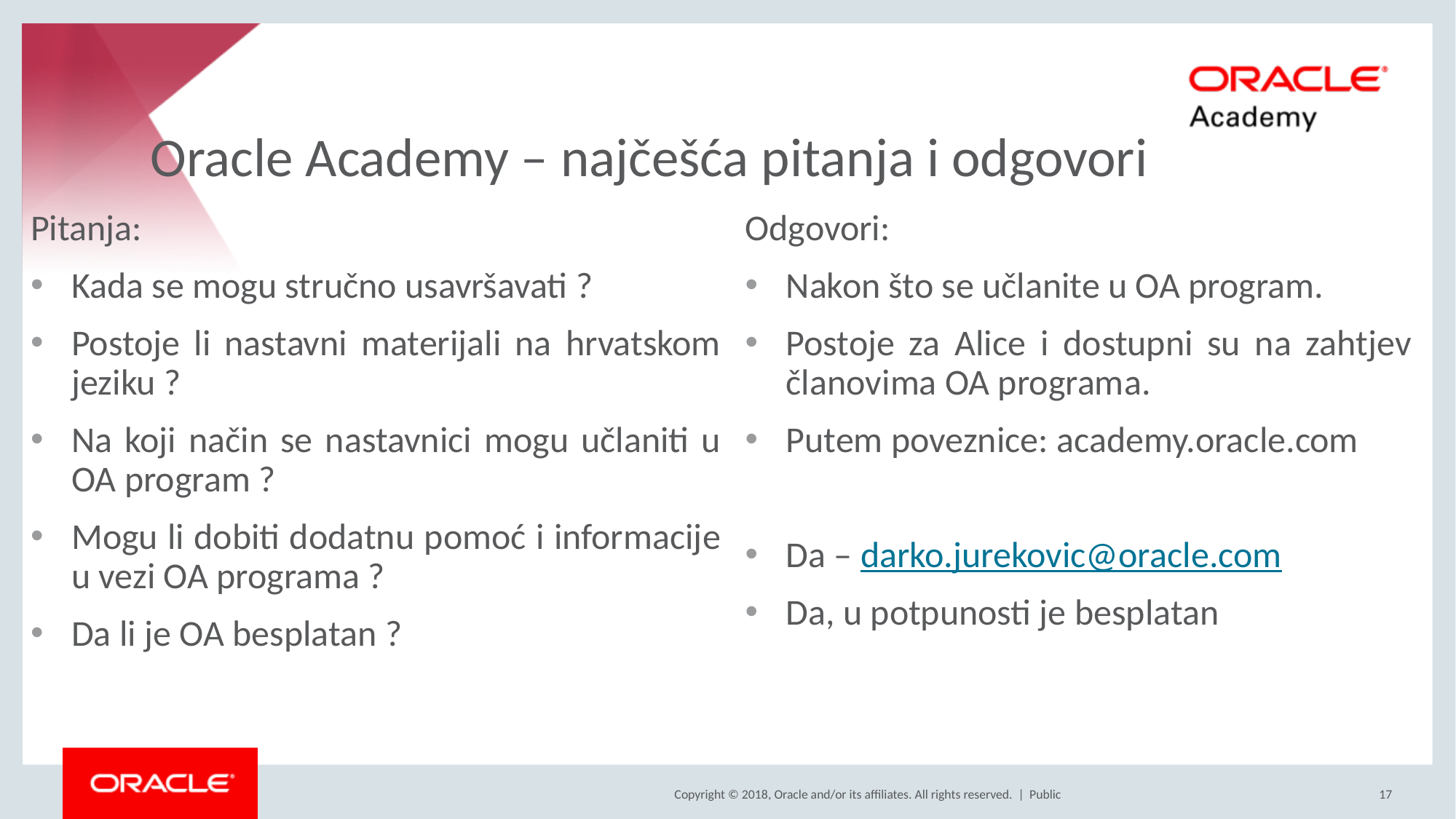

# Oracle Academy – najčešća pitanja i odgovori

Pitanja:
Kada se mogu stručno usavršavati ?
Postoje li nastavni materijali na hrvatskom jeziku ?
Na koji način se nastavnici mogu učlaniti u OA program ?
Mogu li dobiti dodatnu pomoć i informacije u vezi OA programa ?
Da li je OA besplatan ?

Odgovori:
Nakon što se učlanite u OA program.
Postoje za Alice i dostupni su na zahtjev članovima OA programa.
Putem poveznice: academy.oracle.com

Da – darko.jurekovic@oracle.com
Da, u potpunosti je besplatan

Public
17